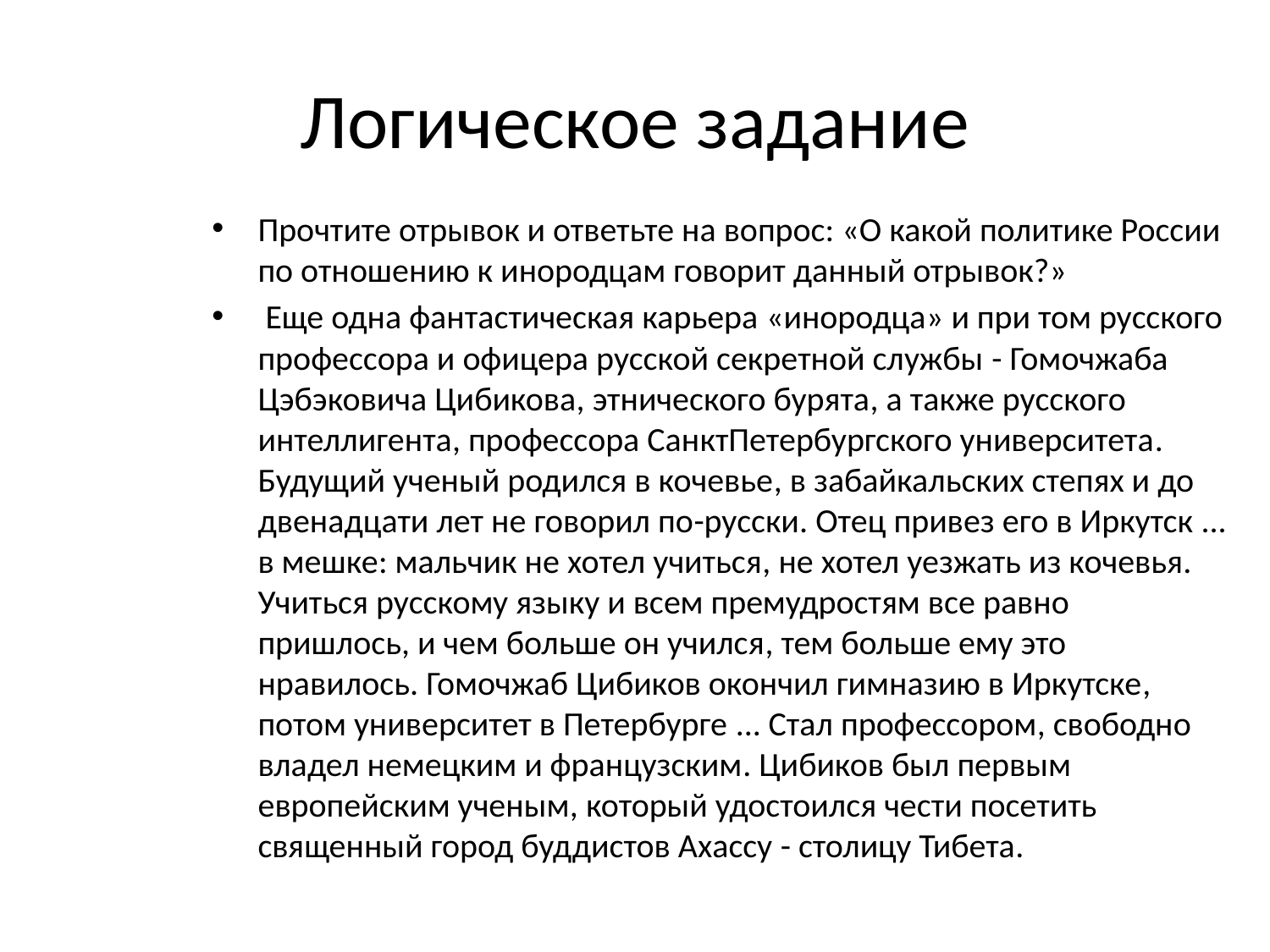

# Логическое задание
Прочтите отрывок и ответьте на вопрос: «О какой политике России по отношению к инородцам говорит данный отрывок?»
 Еще одна фантастическая карьера «инородца» и при том русского профессора и офицера русской секретной службы - Гомочжаба Цэбэковича Цибикова, этнического бурята, а также русского интеллигента, профессора СанктПетербургского университета. Будущий ученый родился в кочевье, в забайкальских степях и до двенадцати лет не говорил по-русски. Отец привез его в Иркутск ... в мешке: мальчик не хотел учиться, не хотел уезжать из кочевья. Учиться русскому языку и всем премудростям все равно пришлось, и чем больше он учился, тем больше ему это нравилось. Гомочжаб Цибиков окончил гимназию в Иркутске, потом университет в Петербурге ... Стал профессором, свободно владел немецким и французским. Цибиков был первым европейским ученым, который удостоился чести посетить священный город буддистов Ахассу - столицу Тибета.